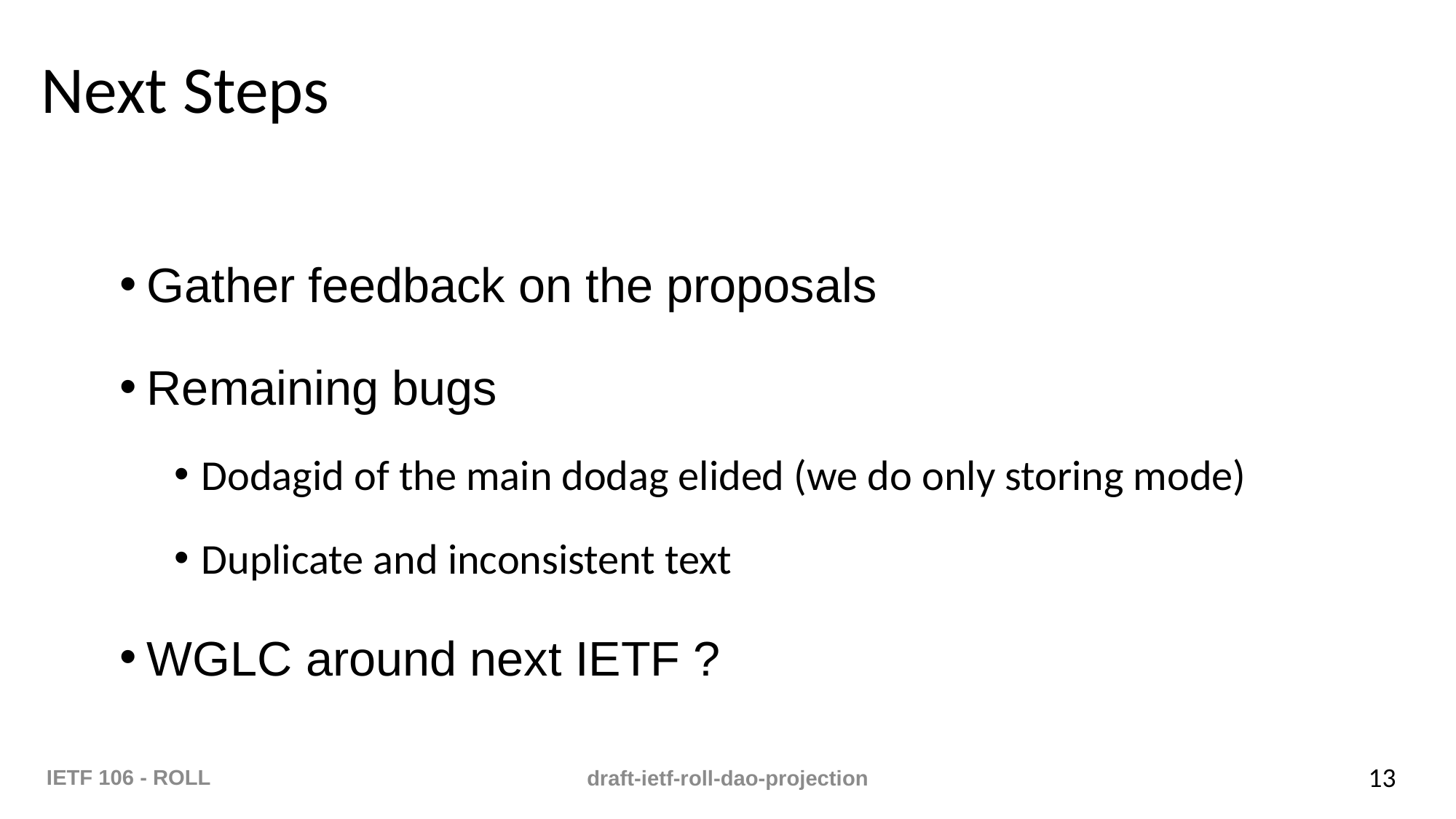

# Next Steps

Gather feedback on the proposals
Remaining bugs
Dodagid of the main dodag elided (we do only storing mode)
Duplicate and inconsistent text
WGLC around next IETF ?
IETF 106 - ROLL
13
draft-ietf-roll-dao-projection